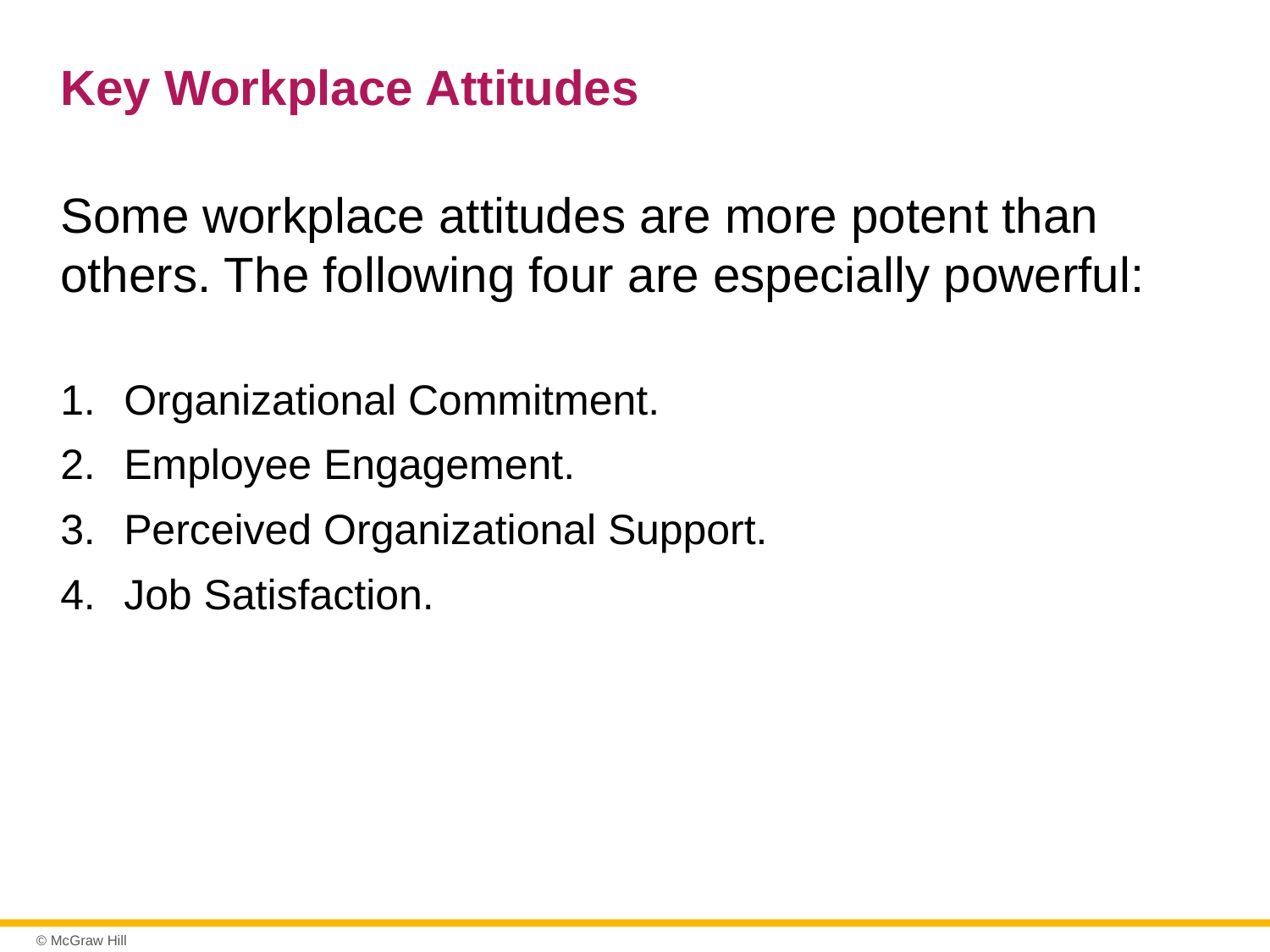

# Key Workplace Attitudes
Some workplace attitudes are more potent than others. The following four are especially powerful:

Organizational Commitment.
Employee Engagement.
Perceived Organizational Support.
Job Satisfaction.